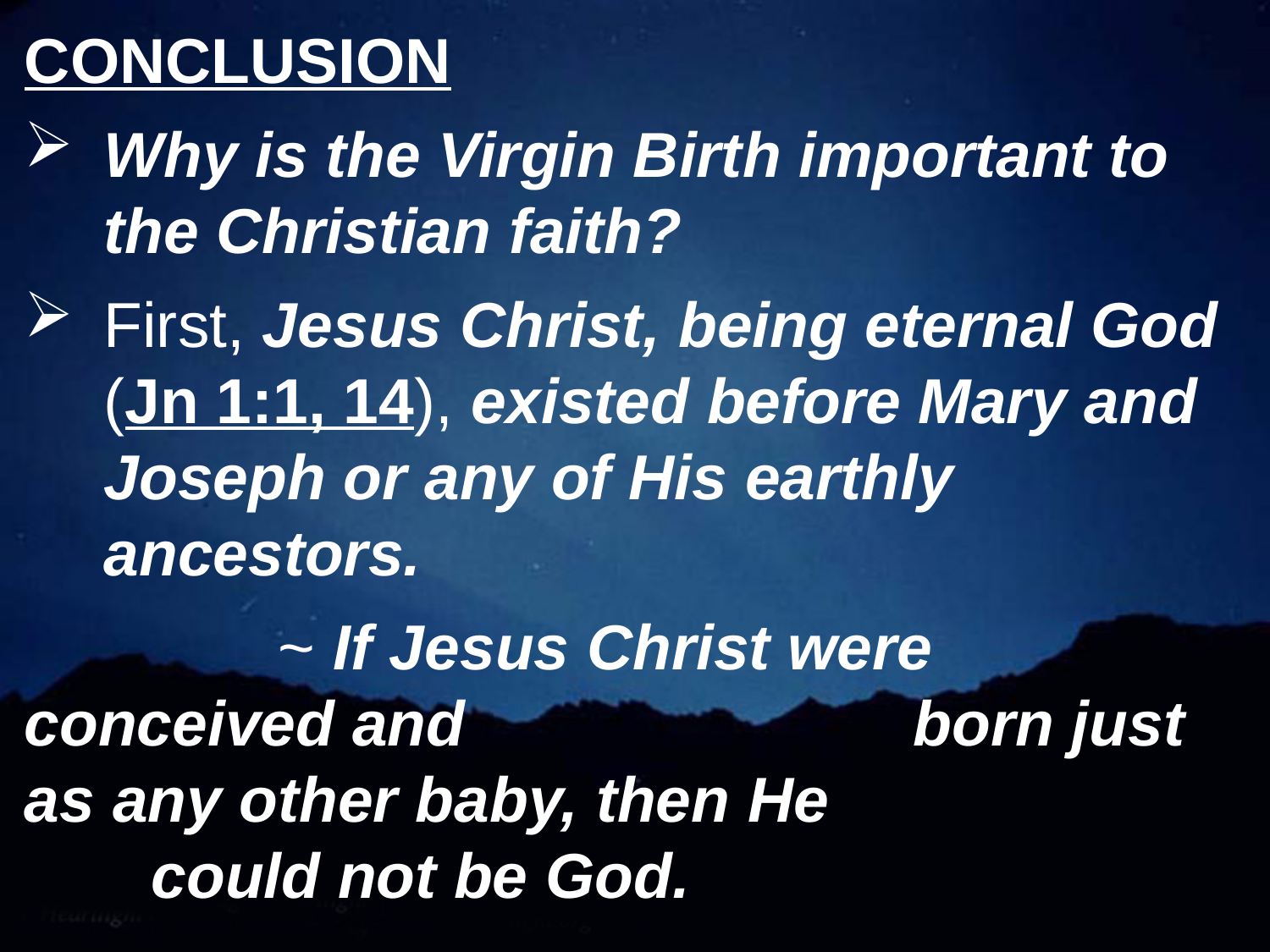

CONCLUSION
Why is the Virgin Birth important to the Christian faith?
First, Jesus Christ, being eternal God (Jn 1:1, 14), existed before Mary and Joseph or any of His earthly ancestors.
		~ If Jesus Christ were conceived and 				born just as any other baby, then He 				could not be God.